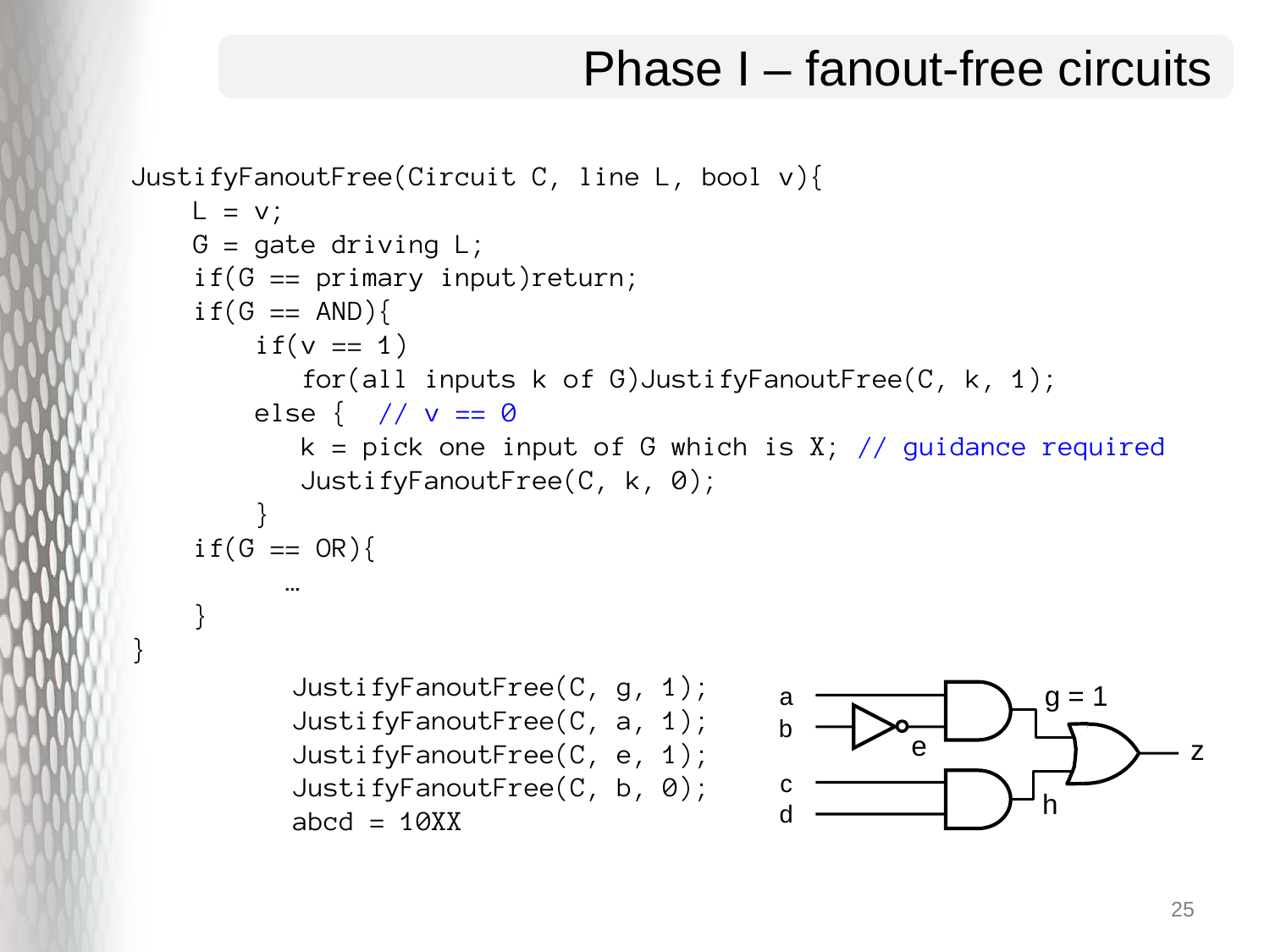

# Phase I – fanout-free circuits
JustifyFanoutFree(Circuit C, line L, bool v){
    L = v;
    G = gate driving L;
    if(G == primary input)return;
    if(G == AND){
        if(v == 1)
           for(all inputs k of G)JustifyFanoutFree(C, k, 1);
        else {  // v == 0
           k = pick one input of G which is X; // guidance required
           JustifyFanoutFree(C, k, 0);
        }
    if(G == OR){
          …
    }
}
JustifyFanoutFree(C, g, 1);
JustifyFanoutFree(C, a, 1);
JustifyFanoutFree(C, e, 1);
JustifyFanoutFree(C, b, 0);
abcd = 10XX
g = 1
a

b

e

z

c

h

d